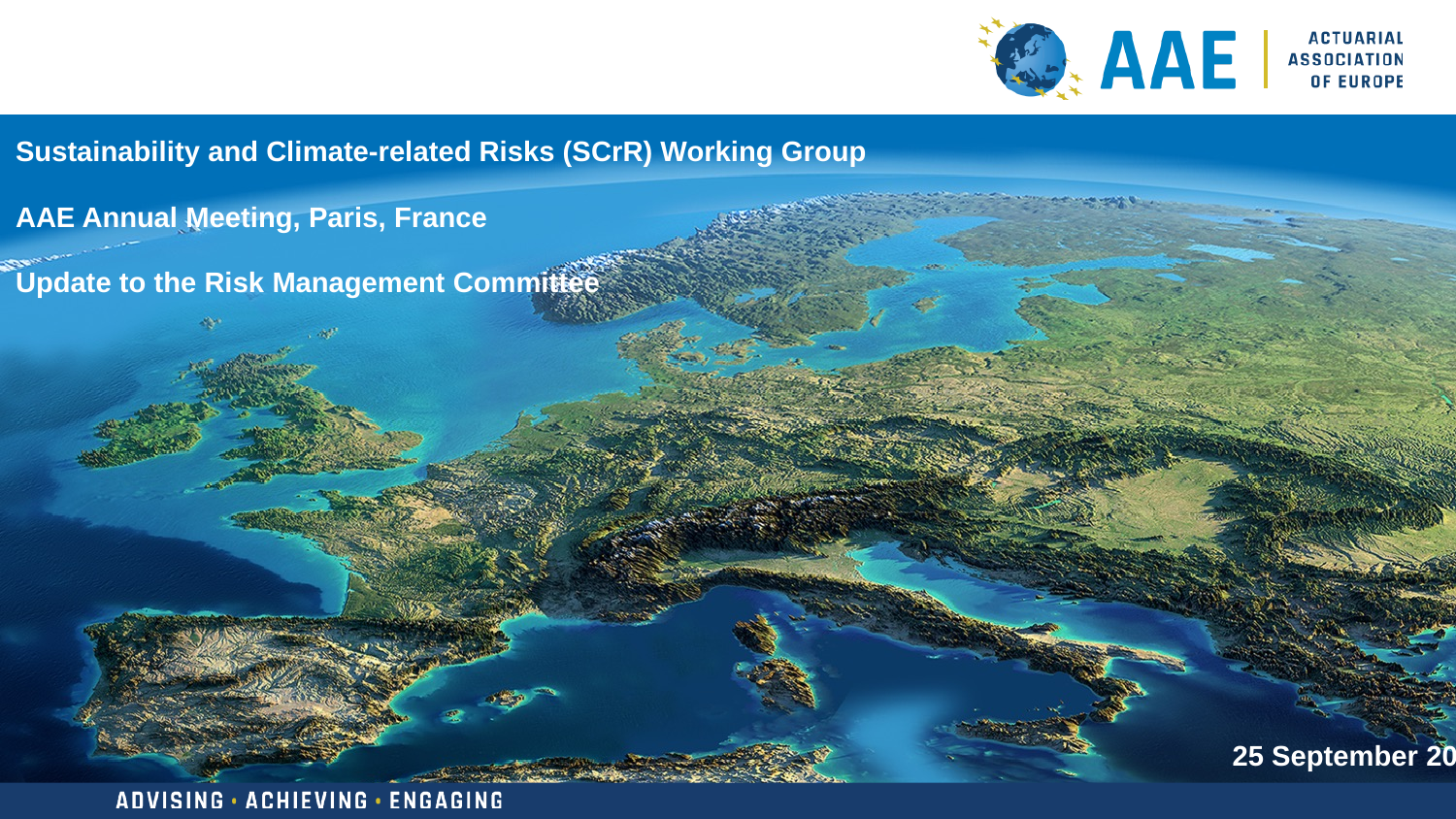

# Sustainability and Climate-related Risks (SCrR) Working Group
AAE Annual Meeting, Paris, France
Update to the Risk Management Committee
25 September 2025